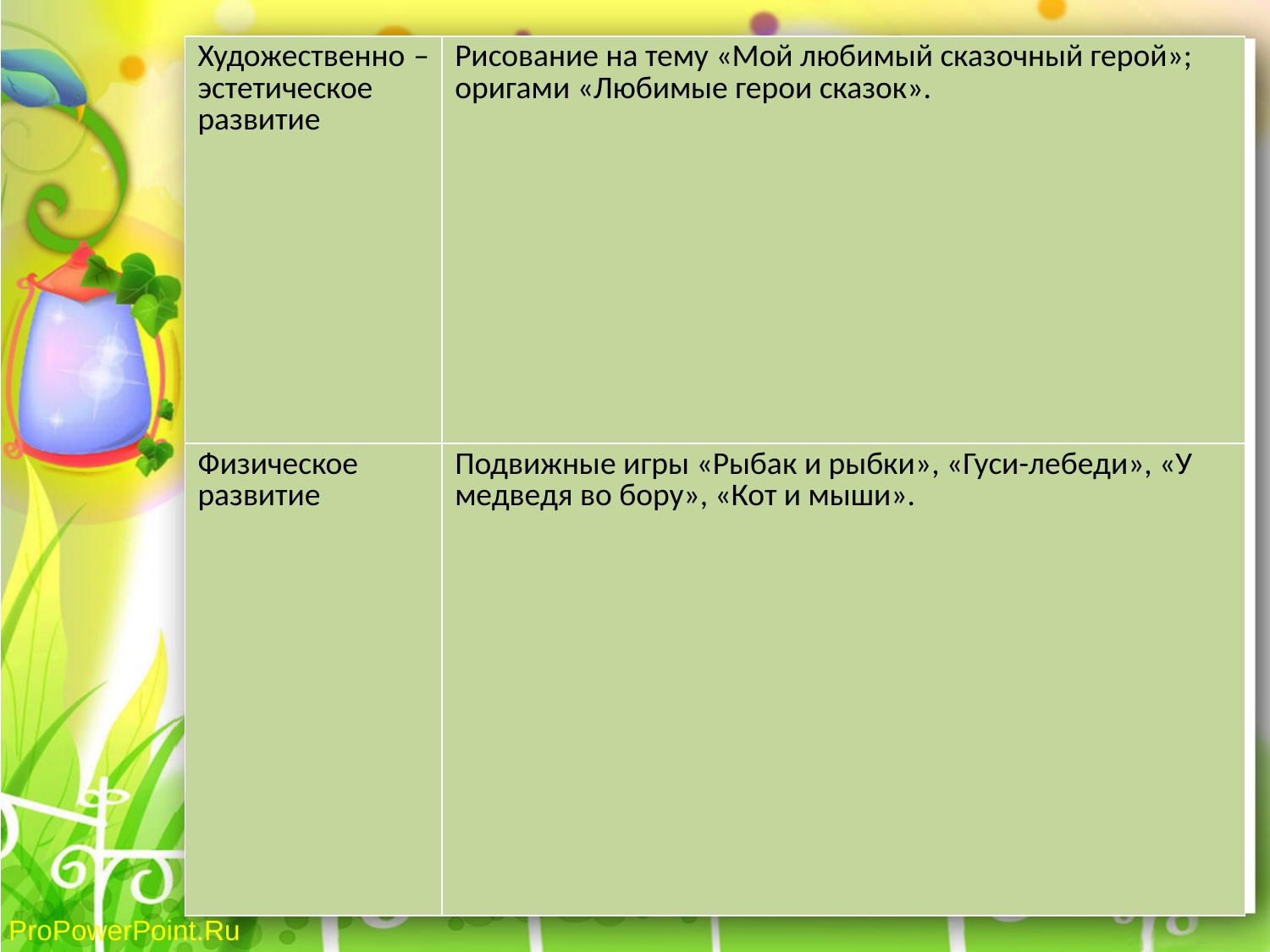

| Художественно – эстетическое развитие | Рисование на тему «Мой любимый сказочный герой»; оригами «Любимые герои сказок». |
| --- | --- |
| Физическое развитие | Подвижные игры «Рыбак и рыбки», «Гуси-лебеди», «У медведя во бору», «Кот и мыши». |
#